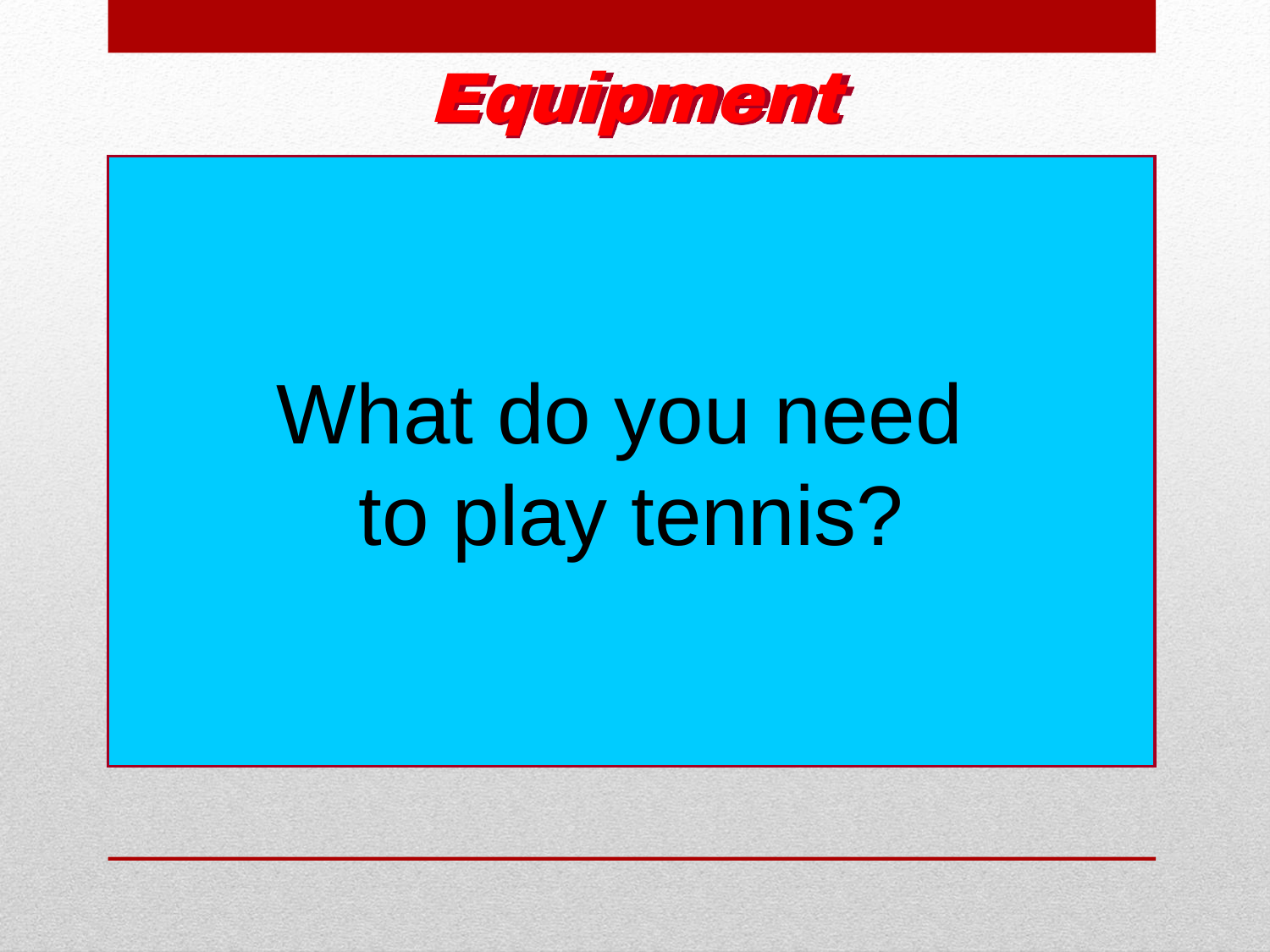

Equipment
What do you need
to play tennis?